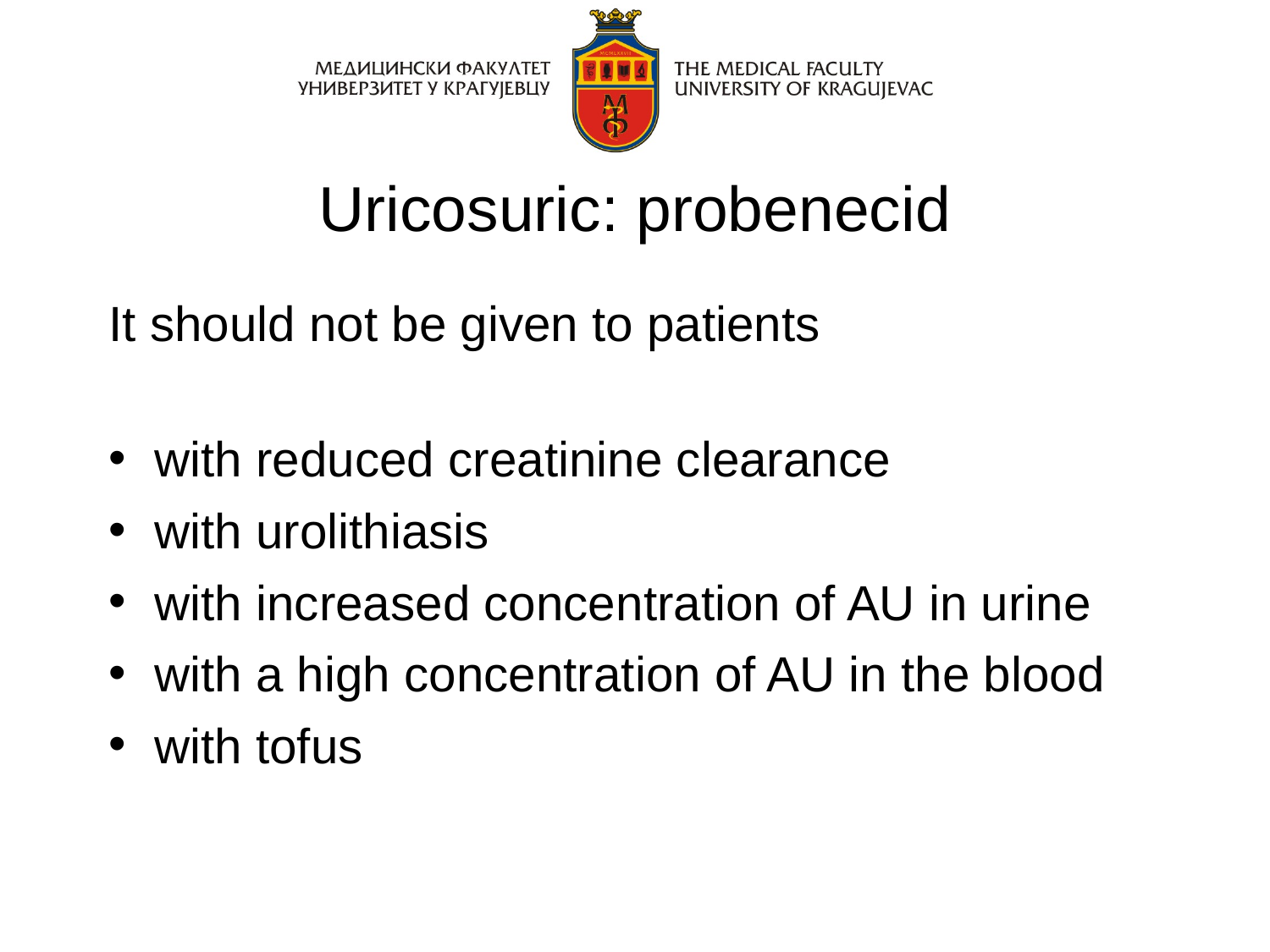

Uricosuric: probenecid
It should not be given to patients

with reduced creatinine clearance
with urolithiasis
with increased concentration of AU in urine
with a high concentration of AU in the blood
with tofus